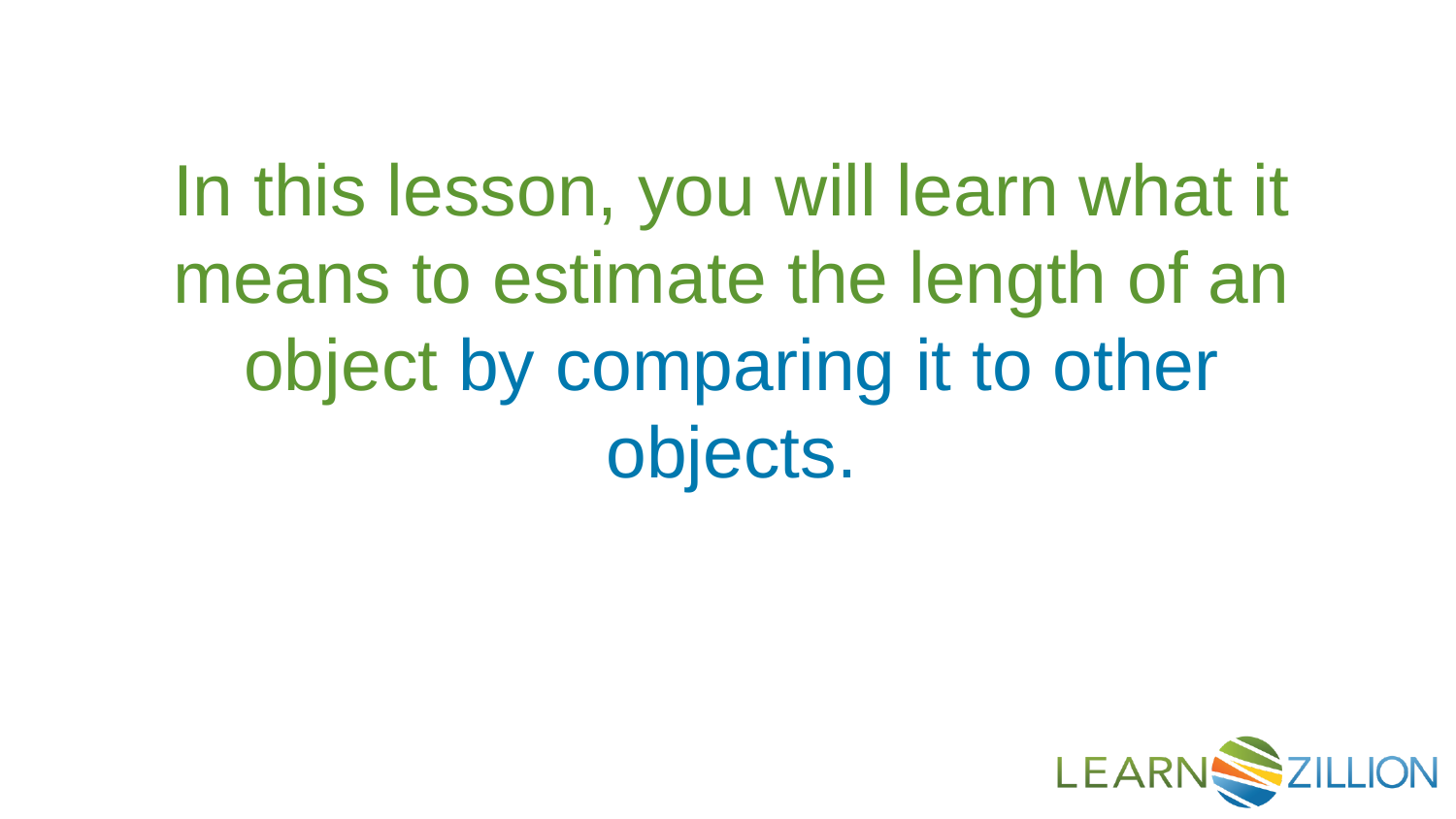

In this lesson, you will learn what it means to estimate the length of an object by comparing it to other objects.